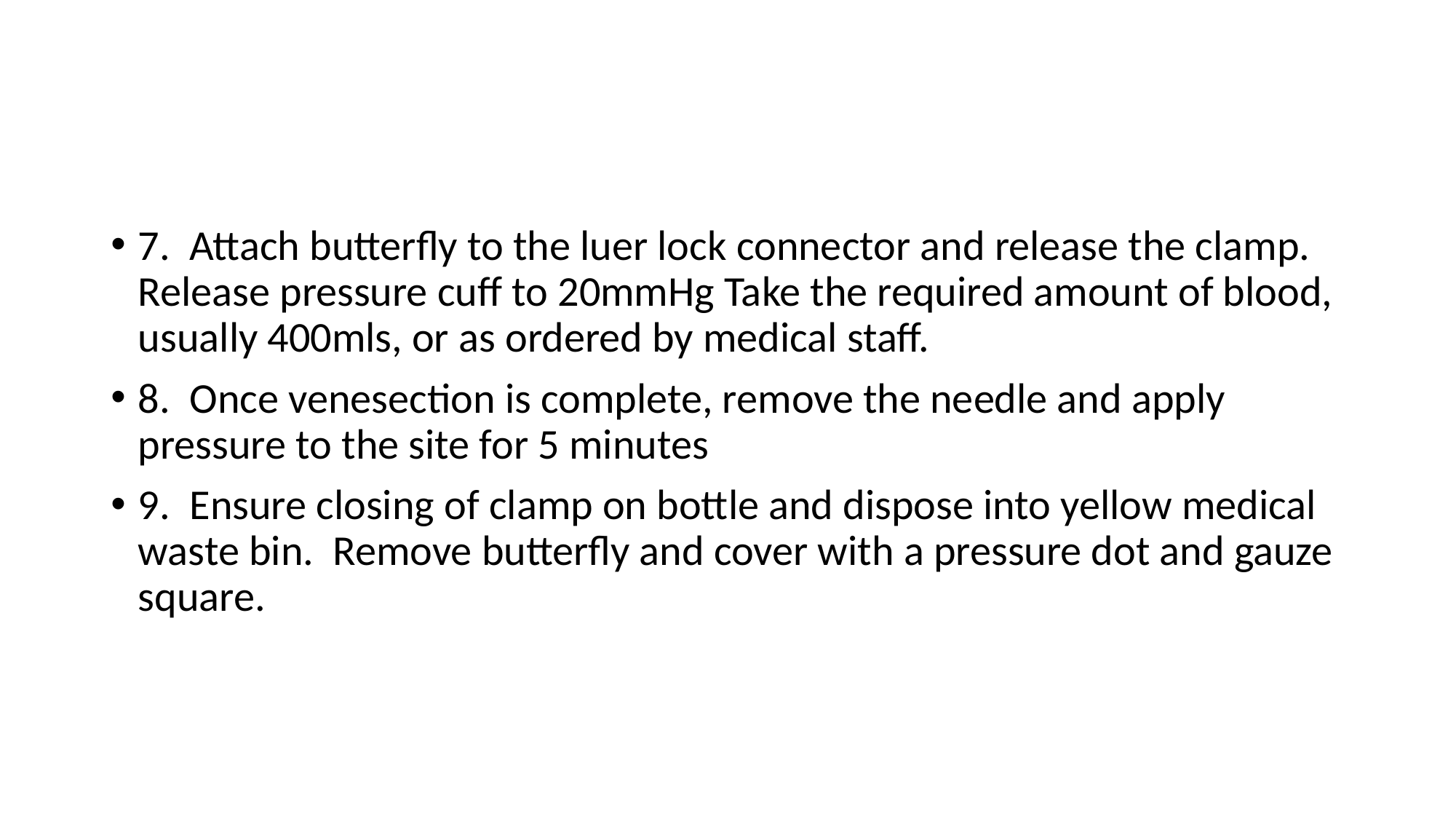

#
7.  Attach butterfly to the luer lock connector and release the clamp.  Release pressure cuff to 20mmHg Take the required amount of blood, usually 400mls, or as ordered by medical staff.
8.  Once venesection is complete, remove the needle and apply pressure to the site for 5 minutes
9.  Ensure closing of clamp on bottle and dispose into yellow medical waste bin.  Remove butterfly and cover with a pressure dot and gauze square.